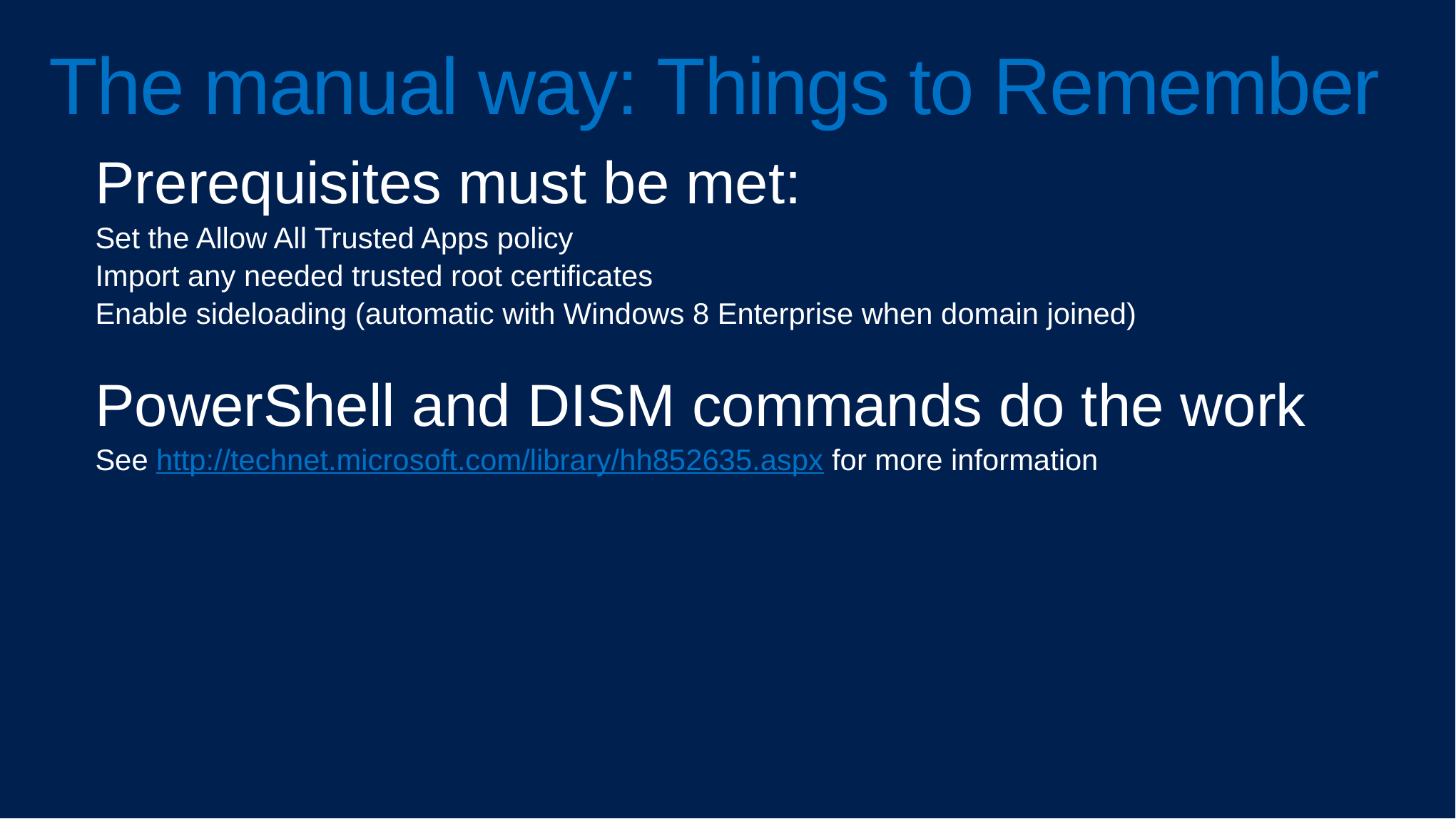

# The manual way: Things to Remember
Prerequisites must be met:
Set the Allow All Trusted Apps policy
Import any needed trusted root certificates
Enable sideloading (automatic with Windows 8 Enterprise when domain joined)
PowerShell and DISM commands do the work
See http://technet.microsoft.com/library/hh852635.aspx for more information